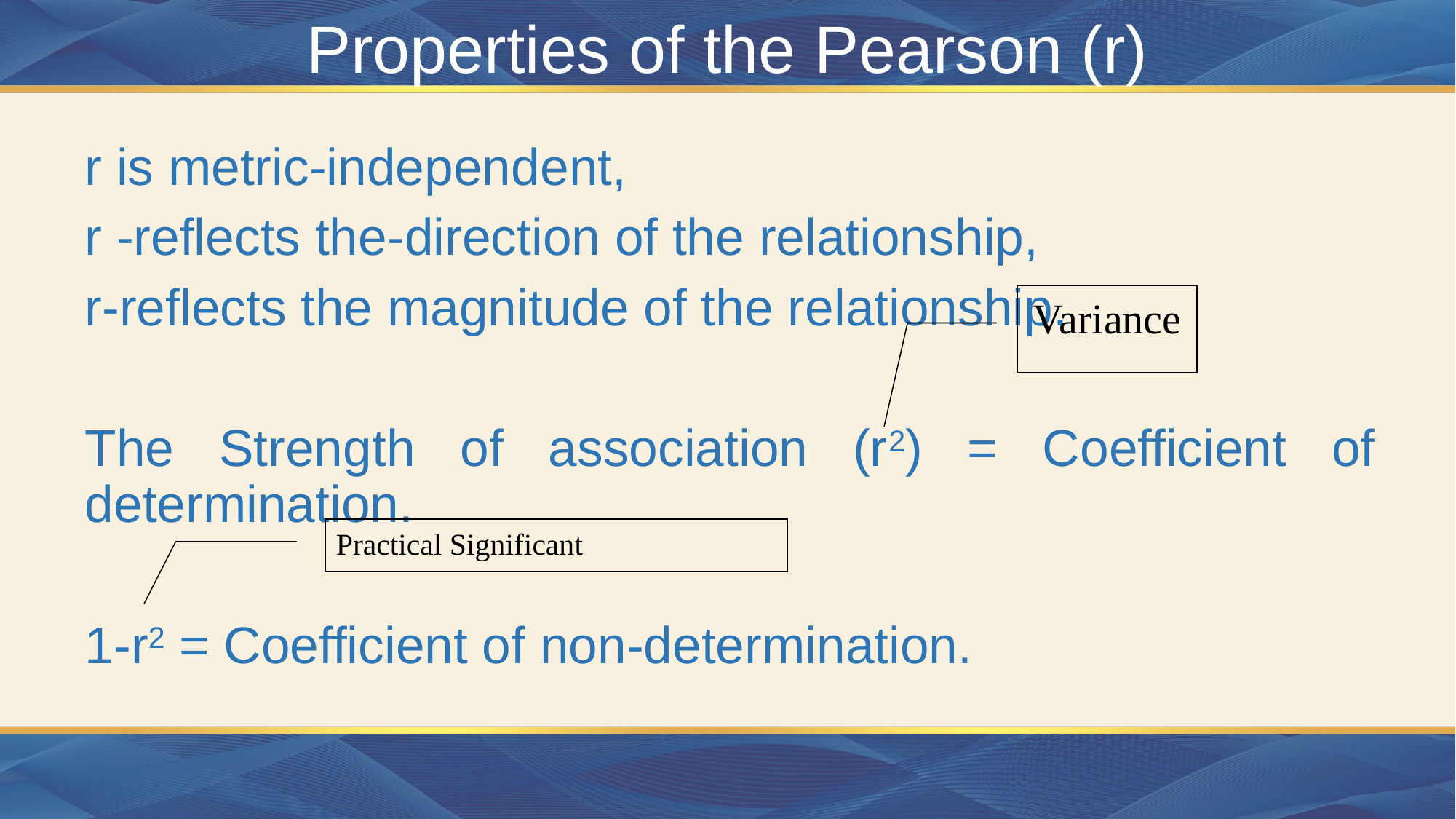

# Properties of the Pearson (r)
r is metric-independent,
r -reflects the-direction of the relationship,
r-reflects the magnitude of the relationship.

The Strength of association (r2) = Coefficient of determination.

1-r2 = Coefficient of non-determination.
Variance
Practical Significant